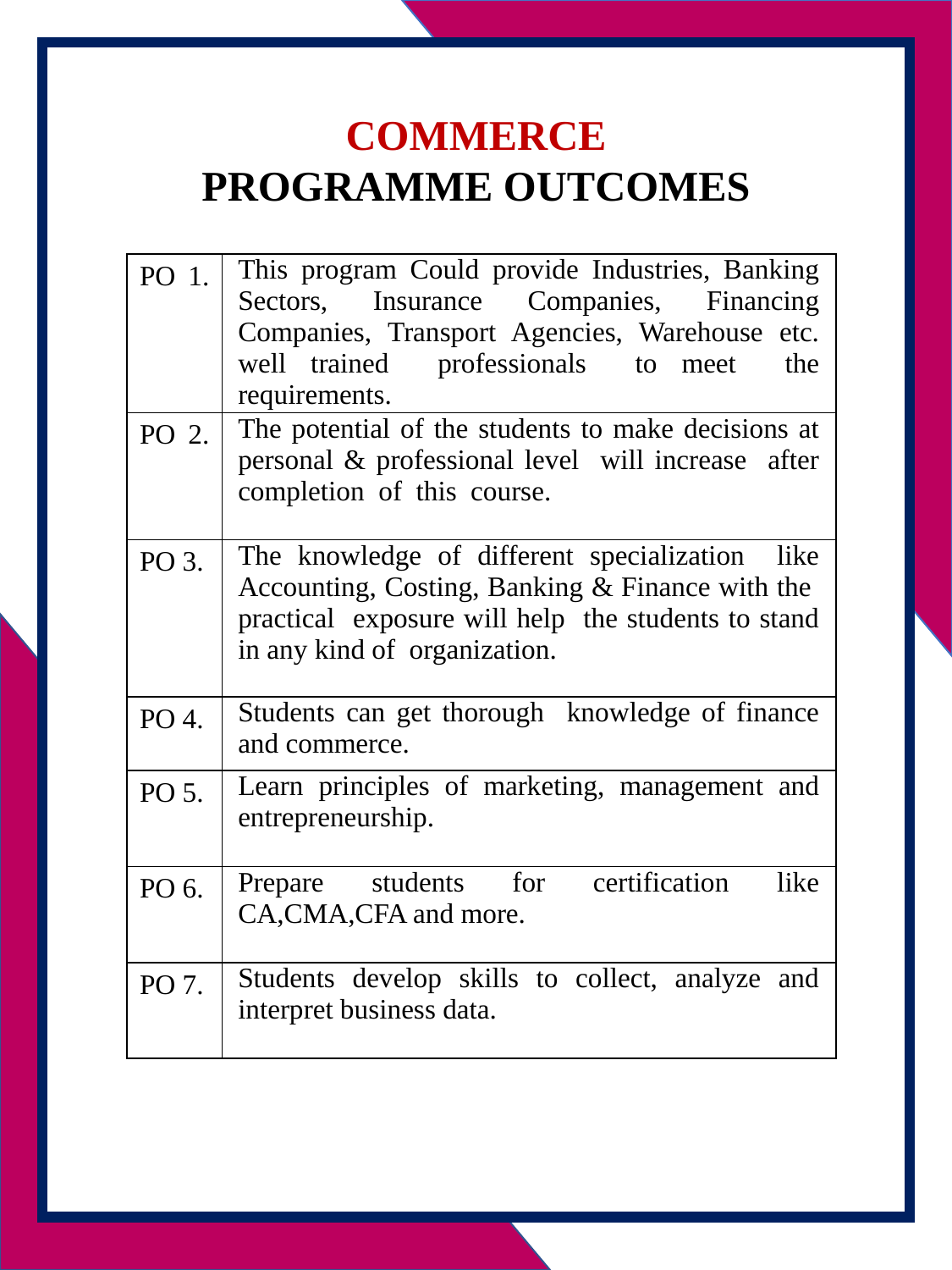

COMMERCE
PROGRAMME OUTCOMES

| PO 1. | This program Could provide Industries, Banking Sectors, Insurance Companies, Financing Companies, Transport Agencies, Warehouse etc. well trained professionals to meet the requirements. |
| --- | --- |
| PO 2. | The potential of the students to make decisions at personal & professional level will increase after completion of this course. |
| PO 3. | The knowledge of different specialization like Accounting, Costing, Banking & Finance with the practical exposure will help the students to stand in any kind of organization. |
| PO 4. | Students can get thorough knowledge of finance and commerce. |
| PO 5. | Learn principles of marketing, management and entrepreneurship. |
| PO 6. | Prepare students for certification like CA,CMA,CFA and more. |
| PO 7. | Students develop skills to collect, analyze and interpret business data. |